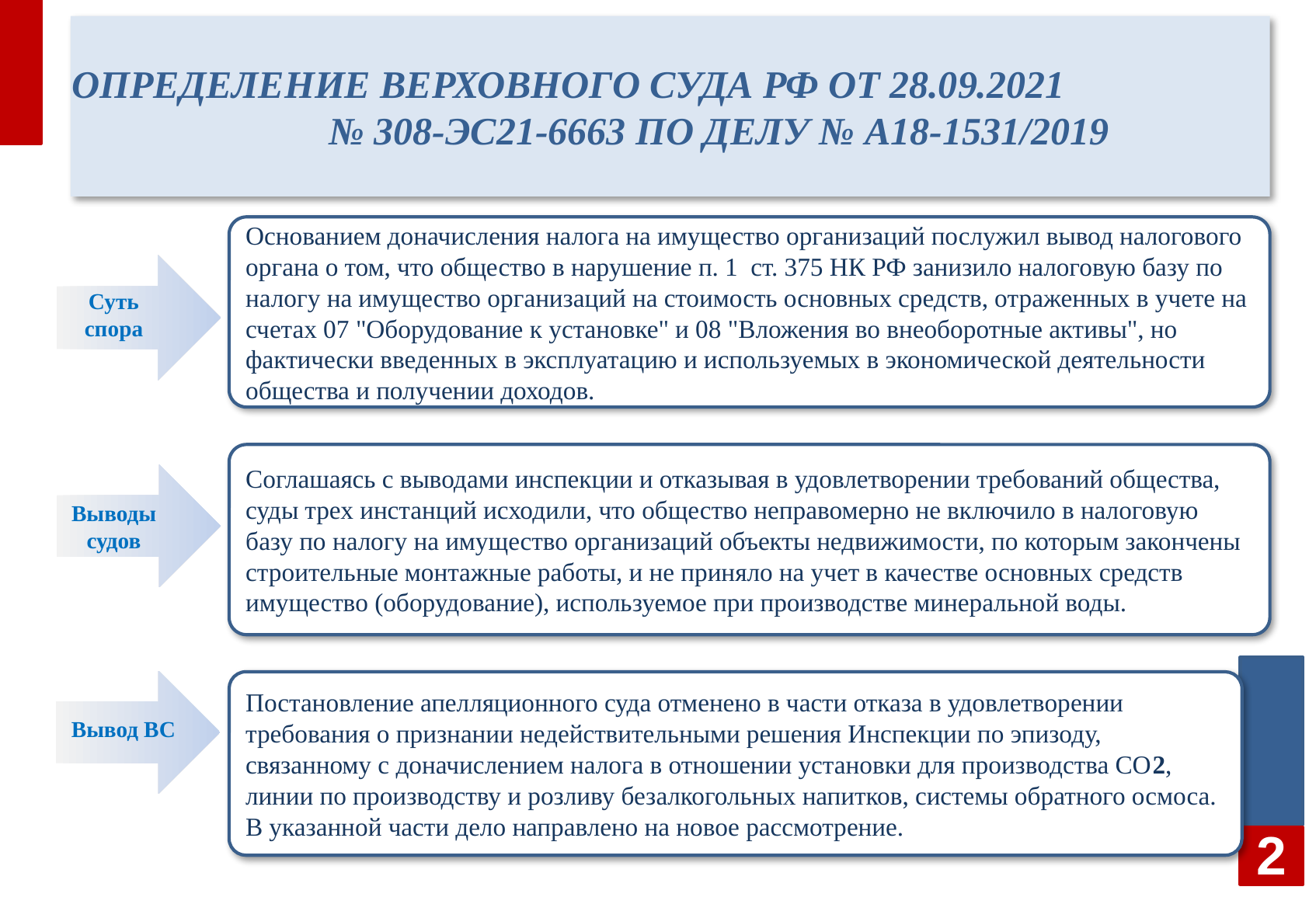

Определение Верховного Суда РФ от 28.09.2021                                № 308-ЭС21-6663 по делу № А18-1531/2019
Основанием доначисления налога на имущество организаций послужил вывод налогового органа о том, что общество в нарушение п. 1  ст. 375 НК РФ занизило налоговую базу по налогу на имущество организаций на стоимость основных средств, отраженных в учете на счетах 07 "Оборудование к установке" и 08 "Вложения во внеоборотные активы", но фактически введенных в эксплуатацию и используемых в экономической деятельности общества и получении доходов.

Суть спора
Соглашаясь с выводами инспекции и отказывая в удовлетворении требований общества, суды трех инстанций исходили, что общество неправомерно не включило в налоговую базу по налогу на имущество организаций объекты недвижимости, по которым закончены строительные монтажные работы, и не приняло на учет в качестве основных средств имущество (оборудование), используемое при производстве минеральной воды.

Выводы судов

Постановление апелляционного суда отменено в части отказа в удовлетворении требования о признании недействительными решения Инспекции по эпизоду, связанному с доначислением налога в отношении установки для производства СO2, линии по производству и розливу безалкогольных напитков, системы обратного осмоса. В указанной части дело направлено на новое рассмотрение.
Вывод ВС
2